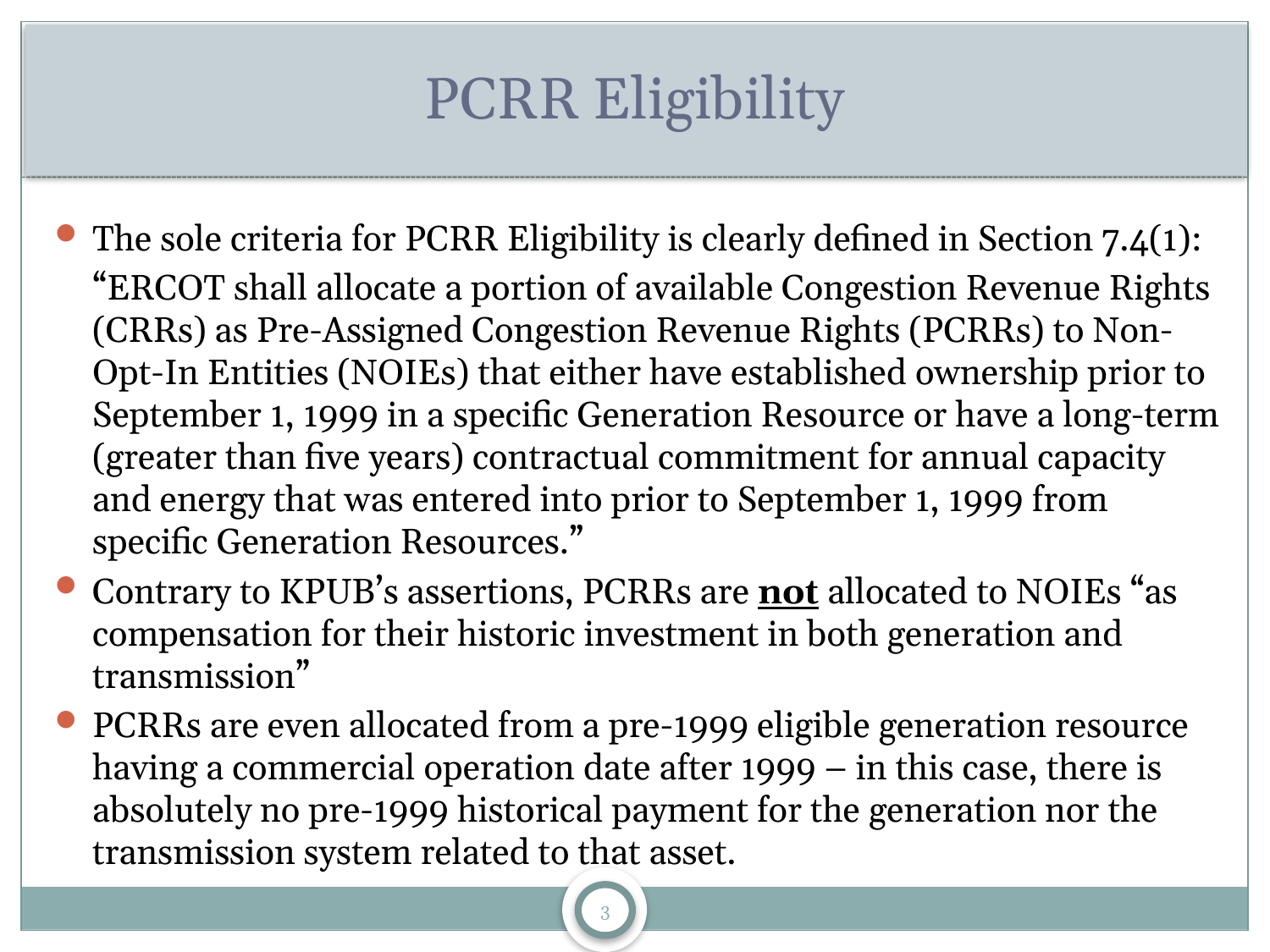

# PCRR Eligibility
The sole criteria for PCRR Eligibility is clearly defined in Section 7.4(1):
	“ERCOT shall allocate a portion of available Congestion Revenue Rights (CRRs) as Pre-Assigned Congestion Revenue Rights (PCRRs) to Non-Opt-In Entities (NOIEs) that either have established ownership prior to September 1, 1999 in a specific Generation Resource or have a long-term (greater than five years) contractual commitment for annual capacity and energy that was entered into prior to September 1, 1999 from specific Generation Resources.”
Contrary to KPUB’s assertions, PCRRs are not allocated to NOIEs “as compensation for their historic investment in both generation and transmission”
PCRRs are even allocated from a pre-1999 eligible generation resource having a commercial operation date after 1999 – in this case, there is absolutely no pre-1999 historical payment for the generation nor the transmission system related to that asset.